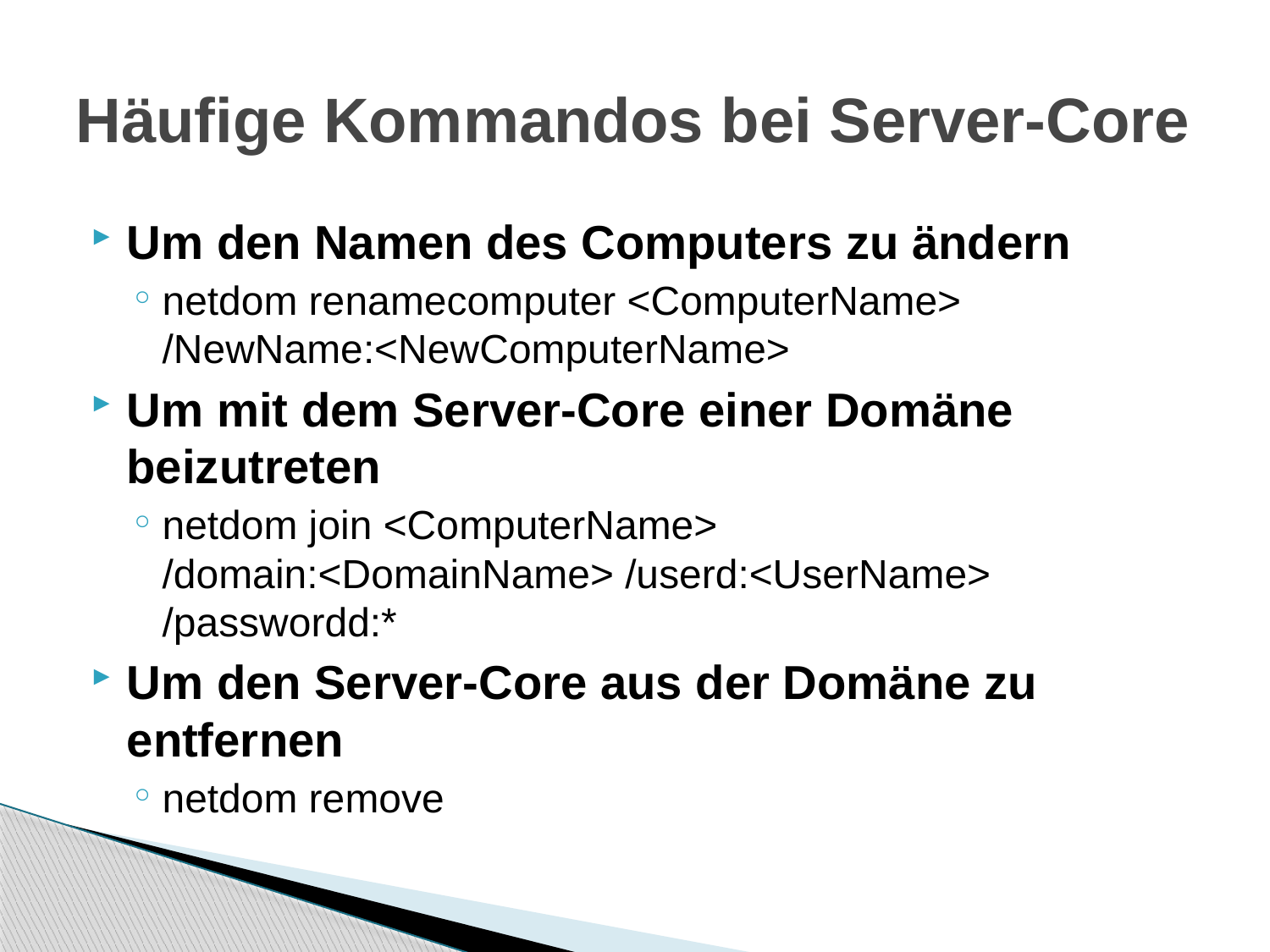

# Häufige Kommandos bei Server-Core
Um den Namen des Computers zu ändern
netdom renamecomputer <ComputerName> /NewName:<NewComputerName>
Um mit dem Server-Core einer Domäne beizutreten
netdom join <ComputerName> /domain:<DomainName> /userd:<UserName> /passwordd:*
Um den Server-Core aus der Domäne zu entfernen
netdom remove